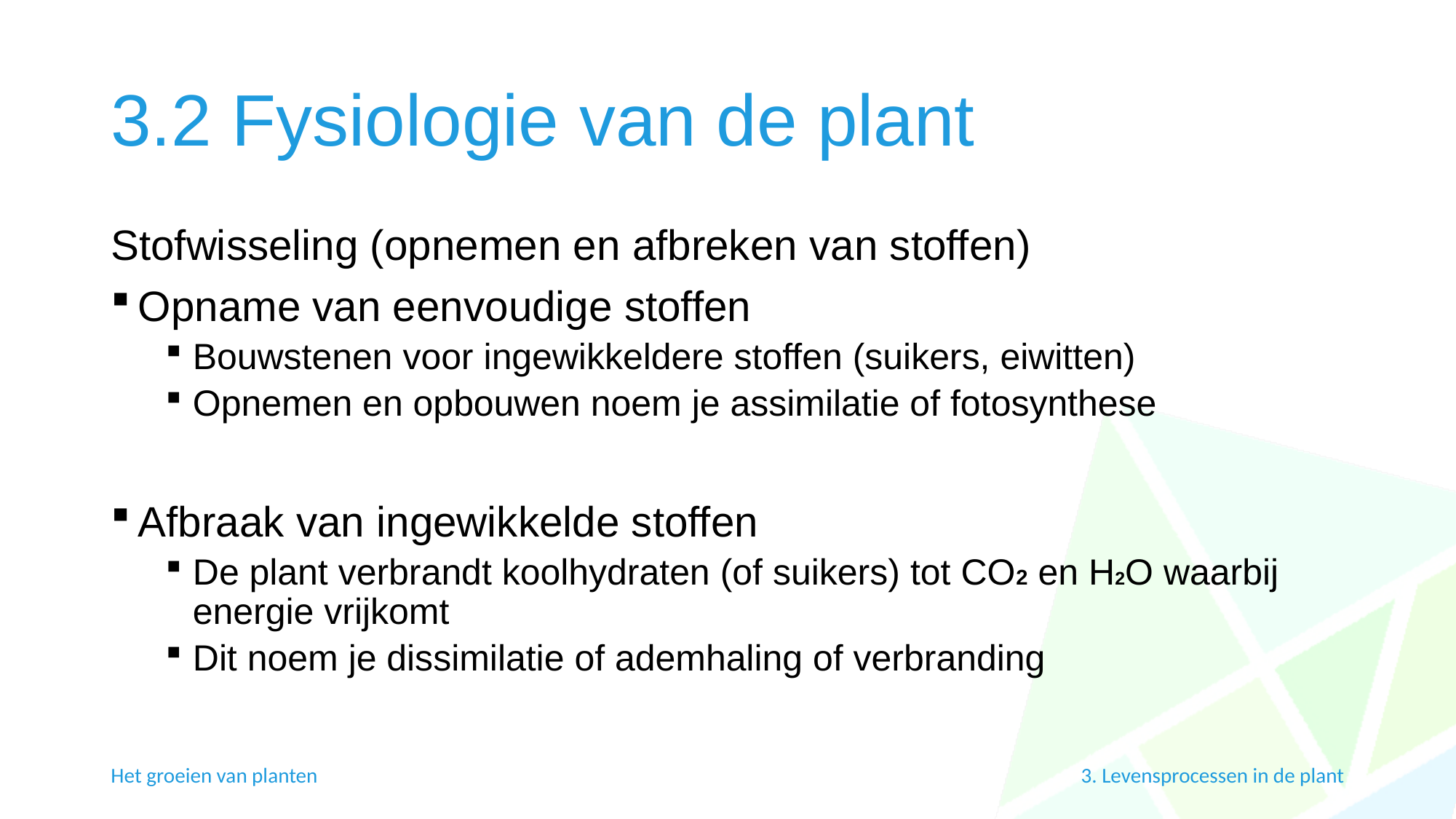

# 3.2 Fysiologie van de plant
Stofwisseling (opnemen en afbreken van stoffen)
Opname van eenvoudige stoffen
Bouwstenen voor ingewikkeldere stoffen (suikers, eiwitten)
Opnemen en opbouwen noem je assimilatie of fotosynthese

Afbraak van ingewikkelde stoffen
De plant verbrandt koolhydraten (of suikers) tot CO2 en H2O waarbij energie vrijkomt
Dit noem je dissimilatie of ademhaling of verbranding

Het groeien van planten
3. Levensprocessen in de plant